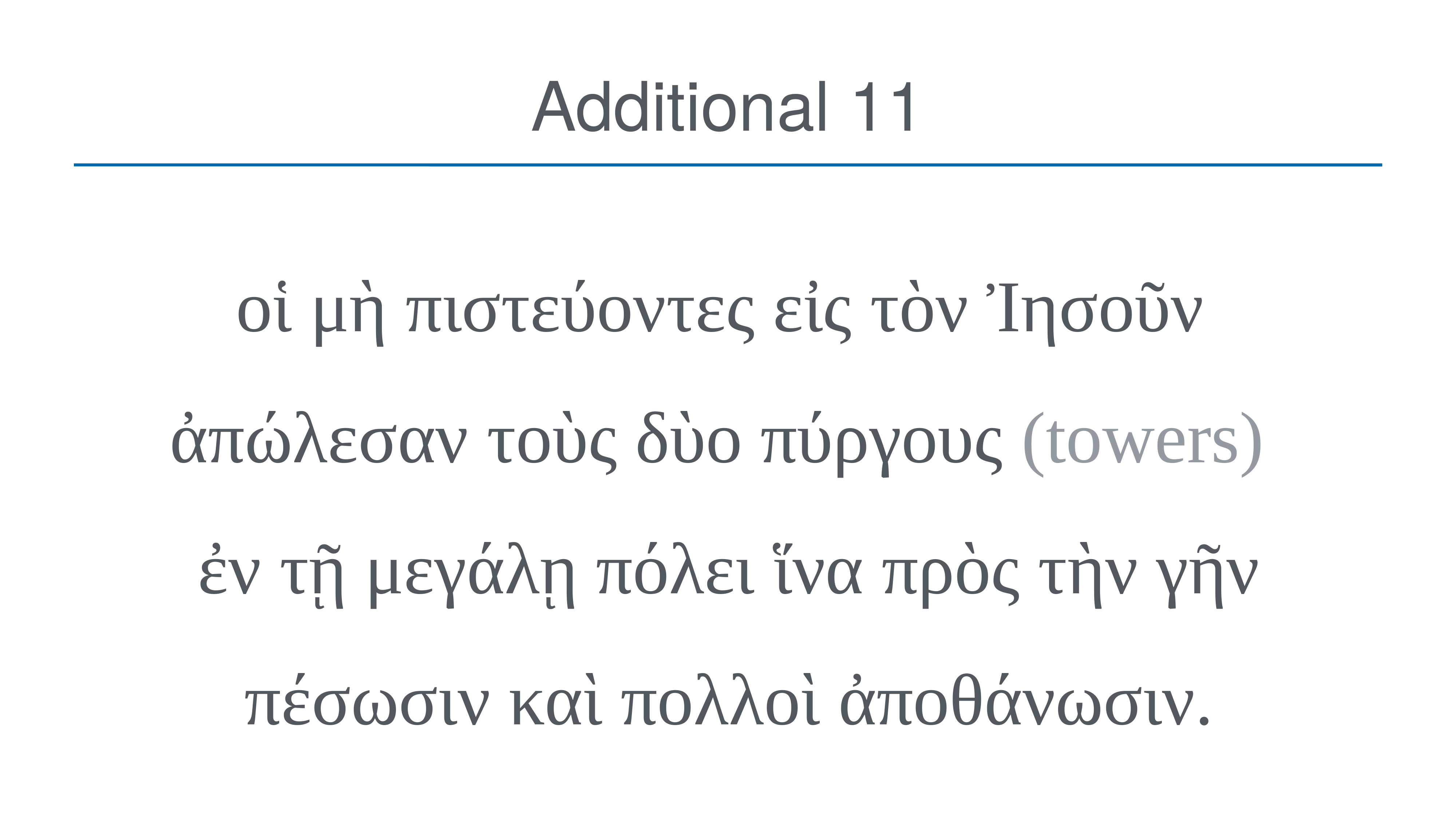

# Additional 11
οἱ μὴ πιστεύοντες εἰς τὸν Ἰησοῦν
ἀπώλεσαν τοὺς δὺο πύργους (towers) 
ἐν τῇ μεγάλῃ πόλει ἵνα πρὸς τὴν γῆν πέσωσιν καὶ πολλοὶ ἀποθάνωσιν.